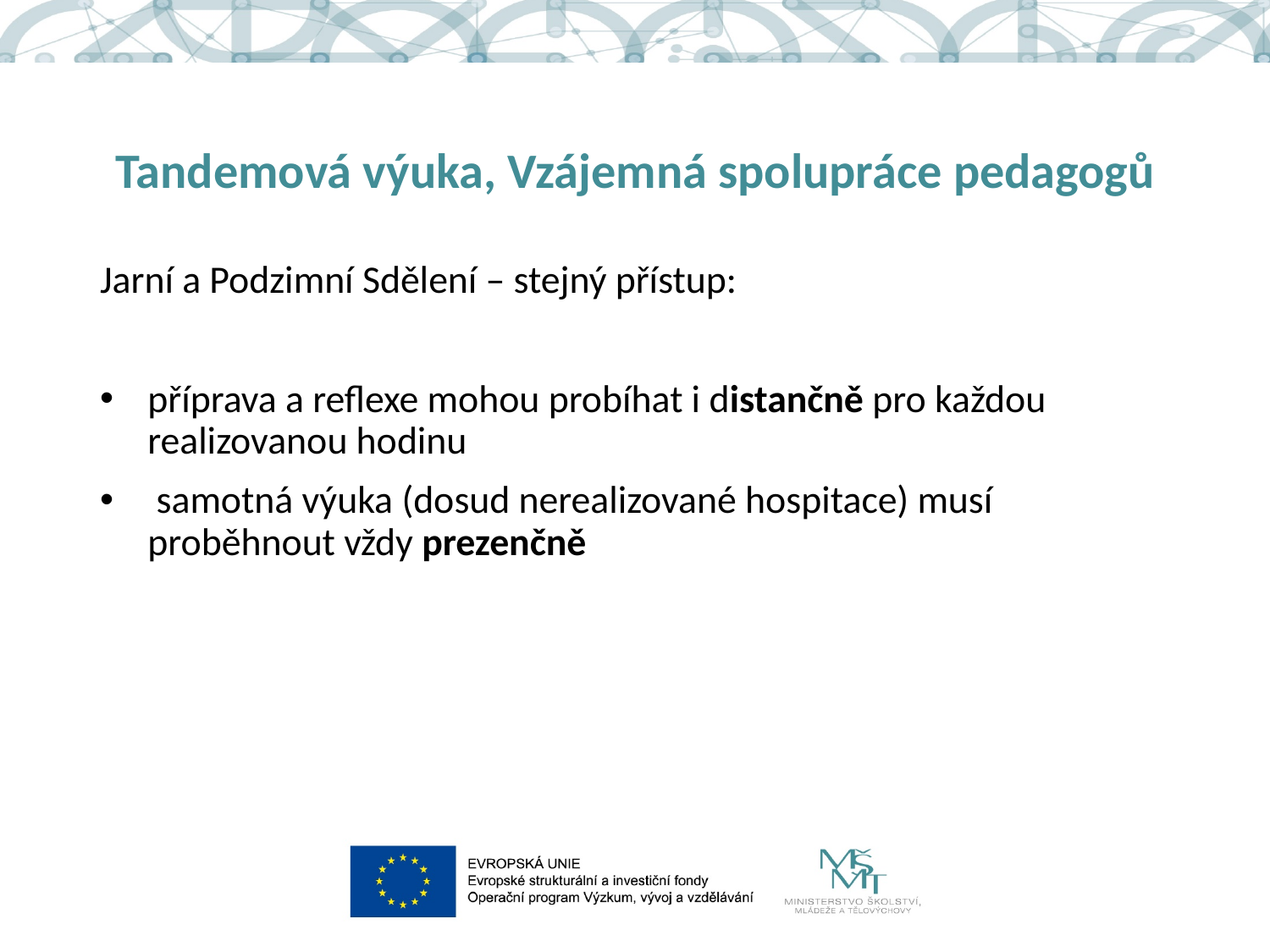

# Tandemová výuka, Vzájemná spolupráce pedagogů
Jarní a Podzimní Sdělení – stejný přístup:

příprava a reflexe mohou probíhat i distančně pro každou realizovanou hodinu
 samotná výuka (dosud nerealizované hospitace) musí proběhnout vždy prezenčně